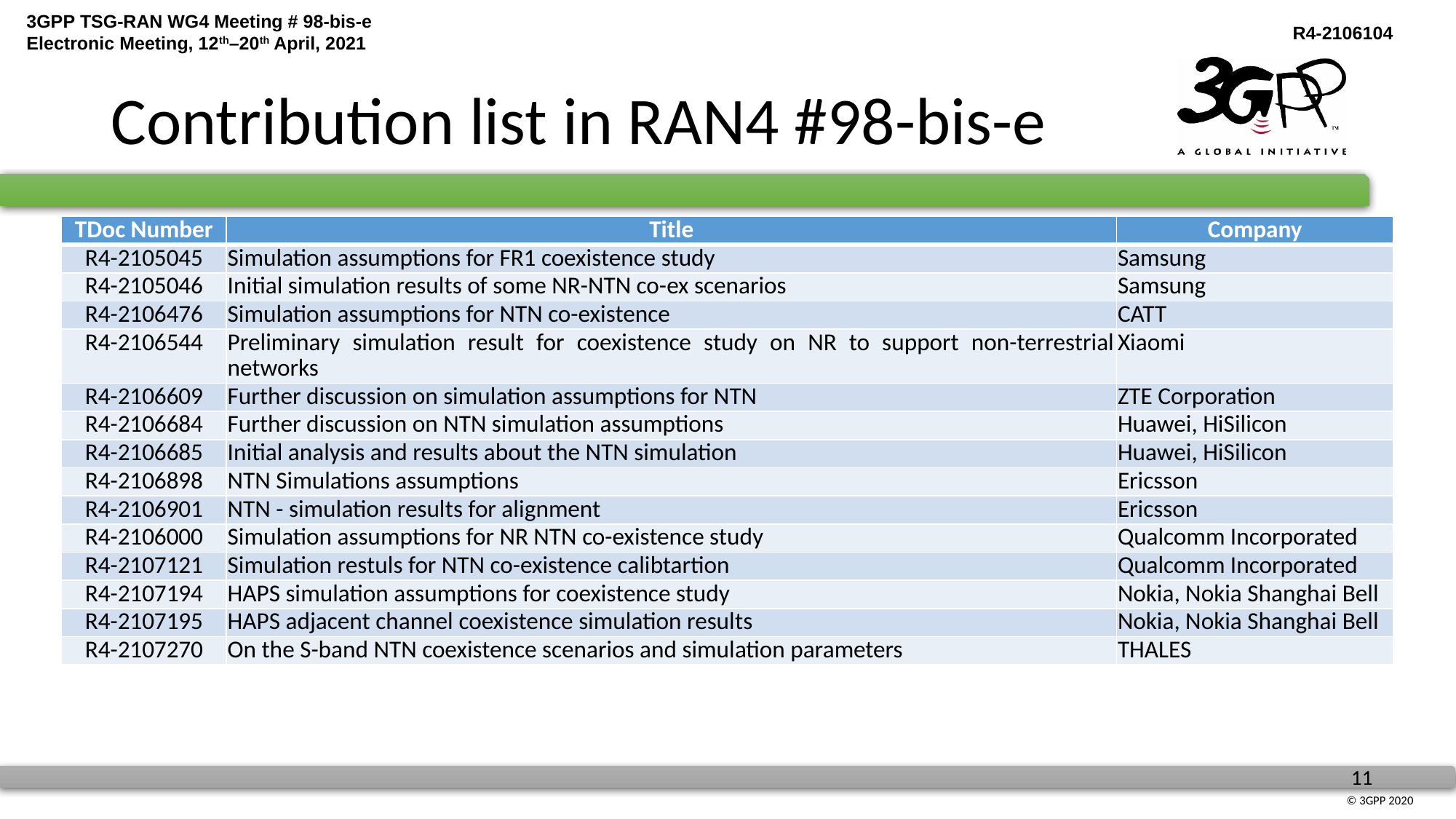

# Contribution list in RAN4 #98-bis-e
| TDoc Number | Title | Company |
| --- | --- | --- |
| R4-2105045 | Simulation assumptions for FR1 coexistence study | Samsung |
| R4-2105046 | Initial simulation results of some NR-NTN co-ex scenarios | Samsung |
| R4-2106476 | Simulation assumptions for NTN co-existence | CATT |
| R4-2106544 | Preliminary simulation result for coexistence study on NR to support non-terrestrial networks | Xiaomi |
| R4-2106609 | Further discussion on simulation assumptions for NTN | ZTE Corporation |
| R4-2106684 | Further discussion on NTN simulation assumptions | Huawei, HiSilicon |
| R4-2106685 | Initial analysis and results about the NTN simulation | Huawei, HiSilicon |
| R4-2106898 | NTN Simulations assumptions | Ericsson |
| R4-2106901 | NTN - simulation results for alignment | Ericsson |
| R4-2106000 | Simulation assumptions for NR NTN co-existence study | Qualcomm Incorporated |
| R4-2107121 | Simulation restuls for NTN co-existence calibtartion | Qualcomm Incorporated |
| R4-2107194 | HAPS simulation assumptions for coexistence study | Nokia, Nokia Shanghai Bell |
| R4-2107195 | HAPS adjacent channel coexistence simulation results | Nokia, Nokia Shanghai Bell |
| R4-2107270 | On the S-band NTN coexistence scenarios and simulation parameters | THALES |